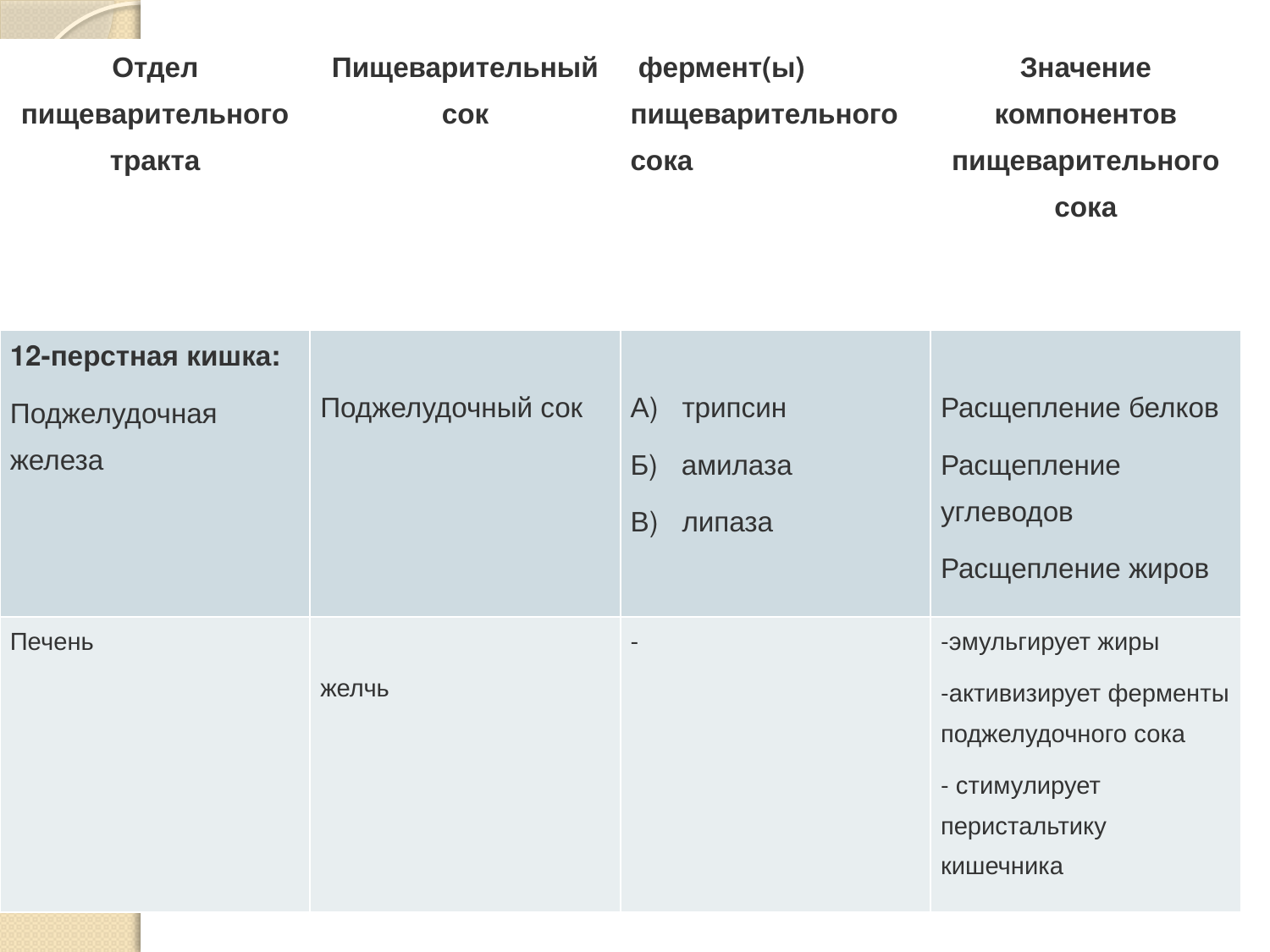

#
| Отдел пищеварительного тракта | Пищеварительный сок | фермент(ы) пищеварительного сока | Значение компонентов пищеварительного сока |
| --- | --- | --- | --- |
| 12-перстная кишка: Поджелудочная железа | Поджелудочный сок | А) трипсин Б) амилаза В) липаза | Расщепление белков Расщепление углеводов Расщепление жиров |
| Печень | желчь | - | -эмульгирует жиры -активизирует ферменты поджелудочного сока - стимулирует перистальтику кишечника |